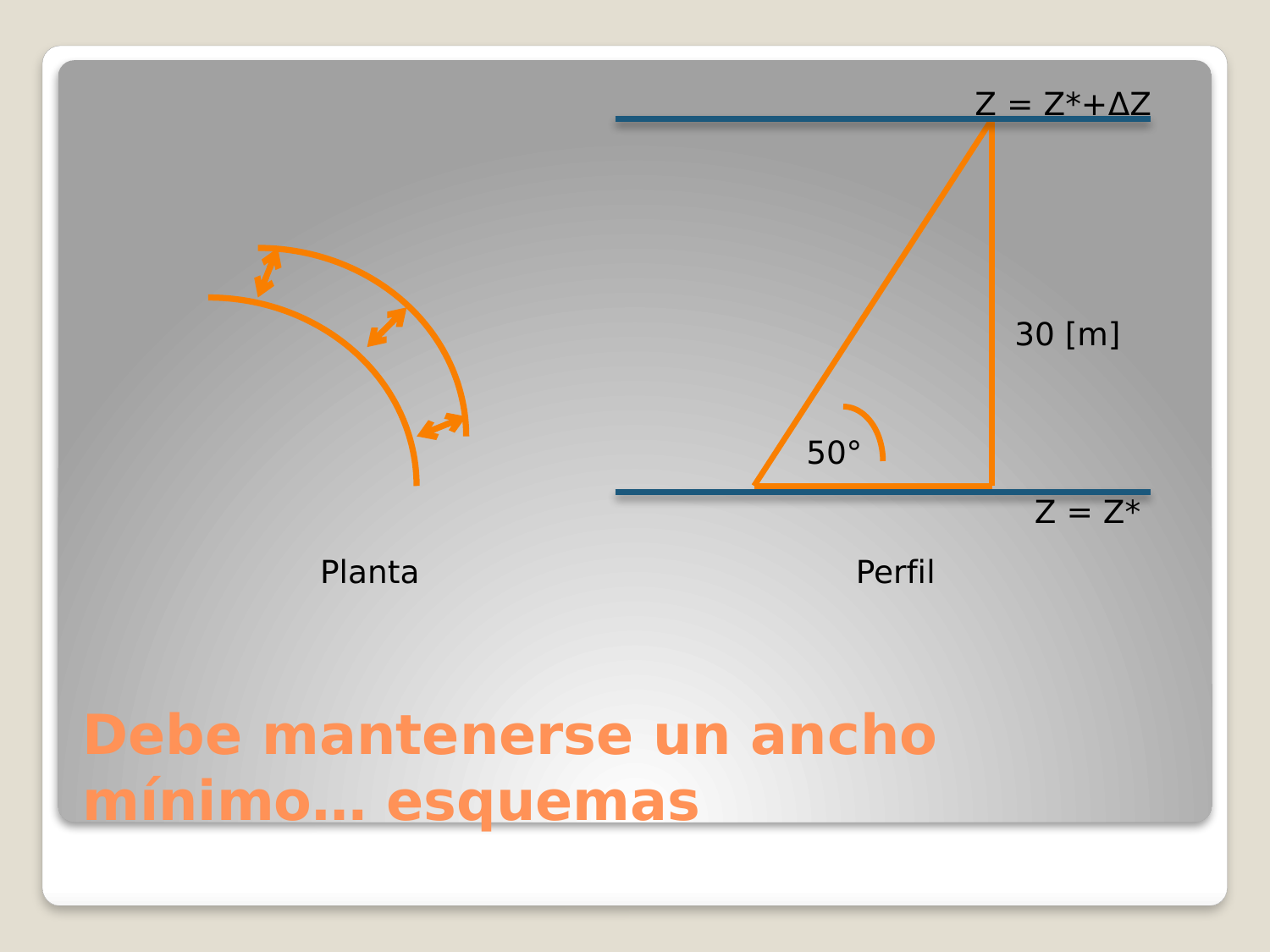

Z = Z*+ΔZ

30 [m]

50°
Z = Z*
Planta
Perfil
# Debe mantenerse un ancho mínimo… esquemas